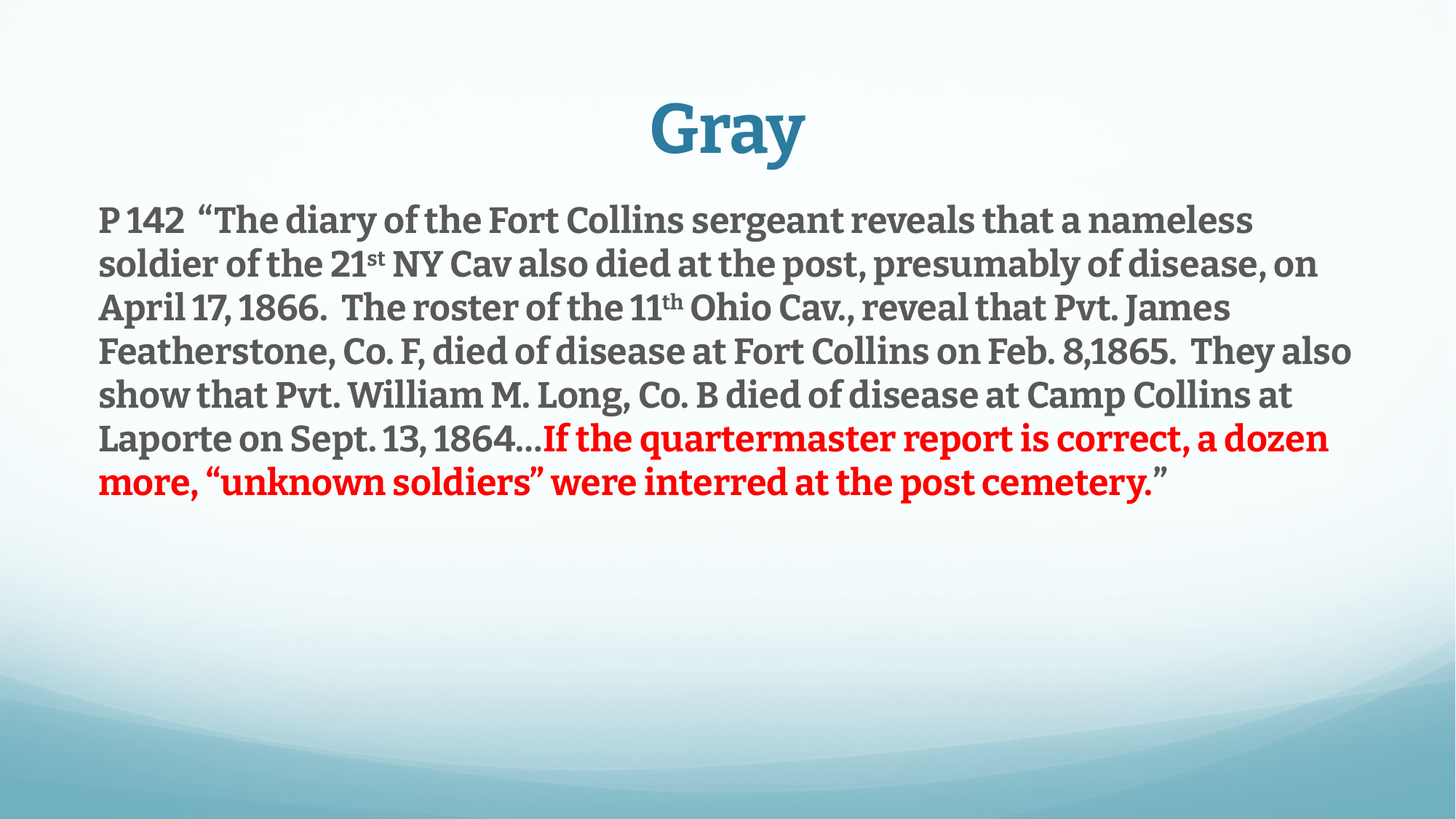

# Gray
P 142  “The diary of the Fort Collins sergeant reveals that a nameless soldier of the 21st NY Cav also died at the post, presumably of disease, on April 17, 1866.  The roster of the 11th Ohio Cav., reveal that Pvt. James Featherstone, Co. F, died of disease at Fort Collins on Feb. 8,1865.  They also show that Pvt. William M. Long, Co. B died of disease at Camp Collins at Laporte on Sept. 13, 1864…If the quartermaster report is correct, a dozen more, “unknown soldiers” were interred at the post cemetery.”